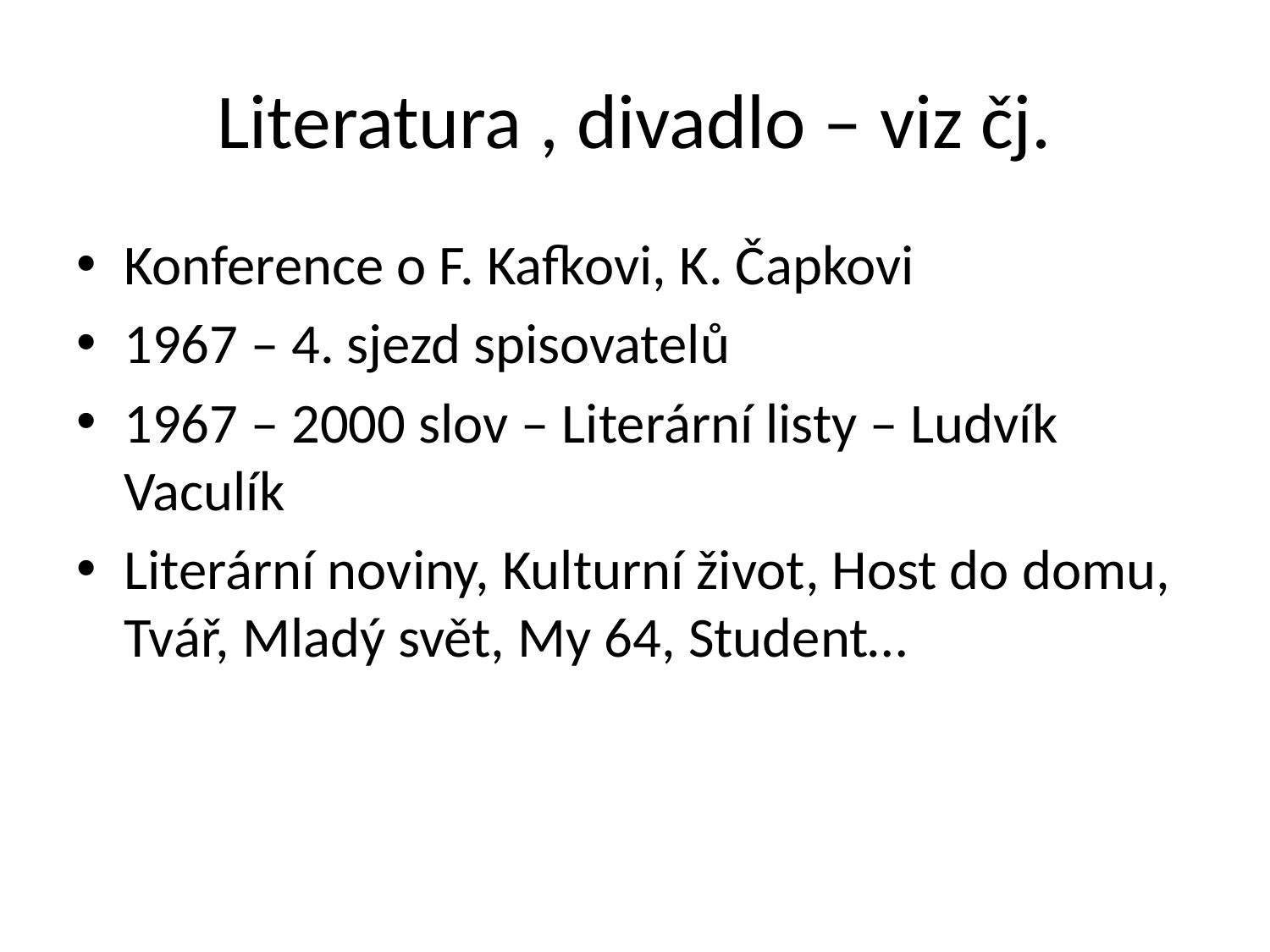

# Literatura , divadlo – viz čj.
Konference o F. Kafkovi, K. Čapkovi
1967 – 4. sjezd spisovatelů
1967 – 2000 slov – Literární listy – Ludvík Vaculík
Literární noviny, Kulturní život, Host do domu, Tvář, Mladý svět, My 64, Student…